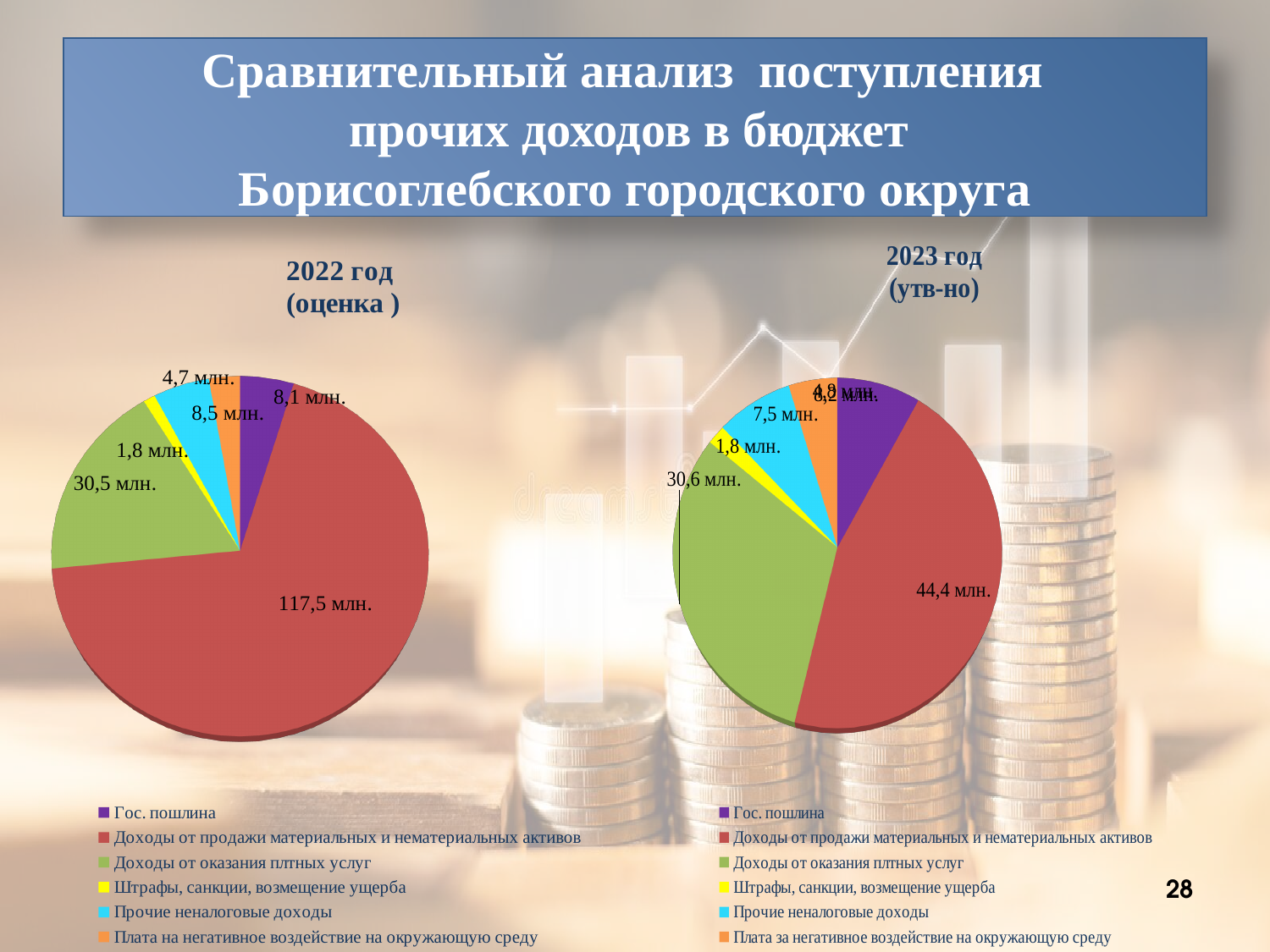

# Сравнительный анализ  поступления
прочих доходов в бюджет
Борисоглебского городского округа

[unsupported chart]

[unsupported chart]

28